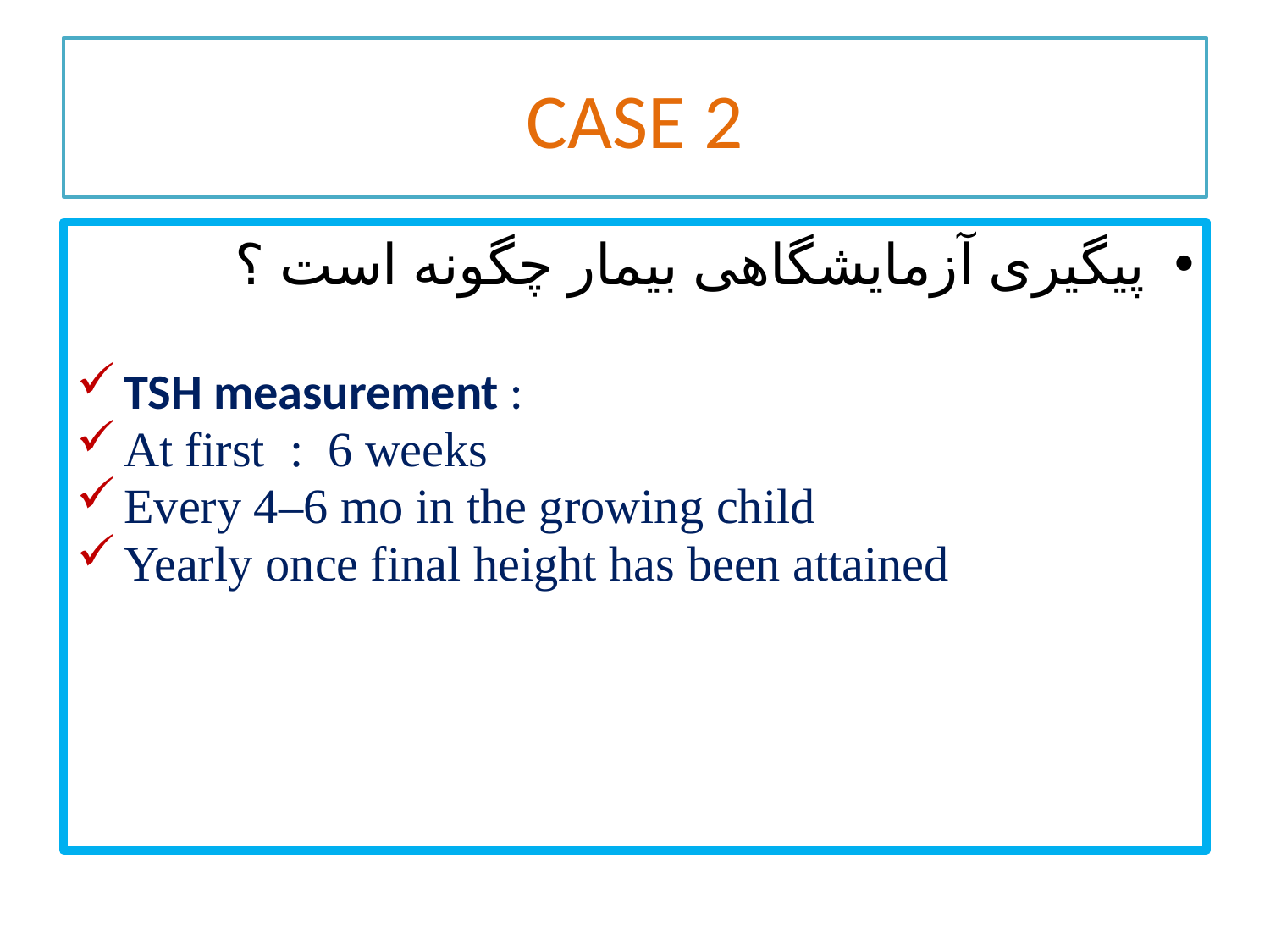

# CASE 2
پیگیری آزمایشگاهی بیمار چگونه است ؟

TSH measurement :
At first  :  6 weeks
Every 4–6 mo in the growing child
Yearly once final height has been attained